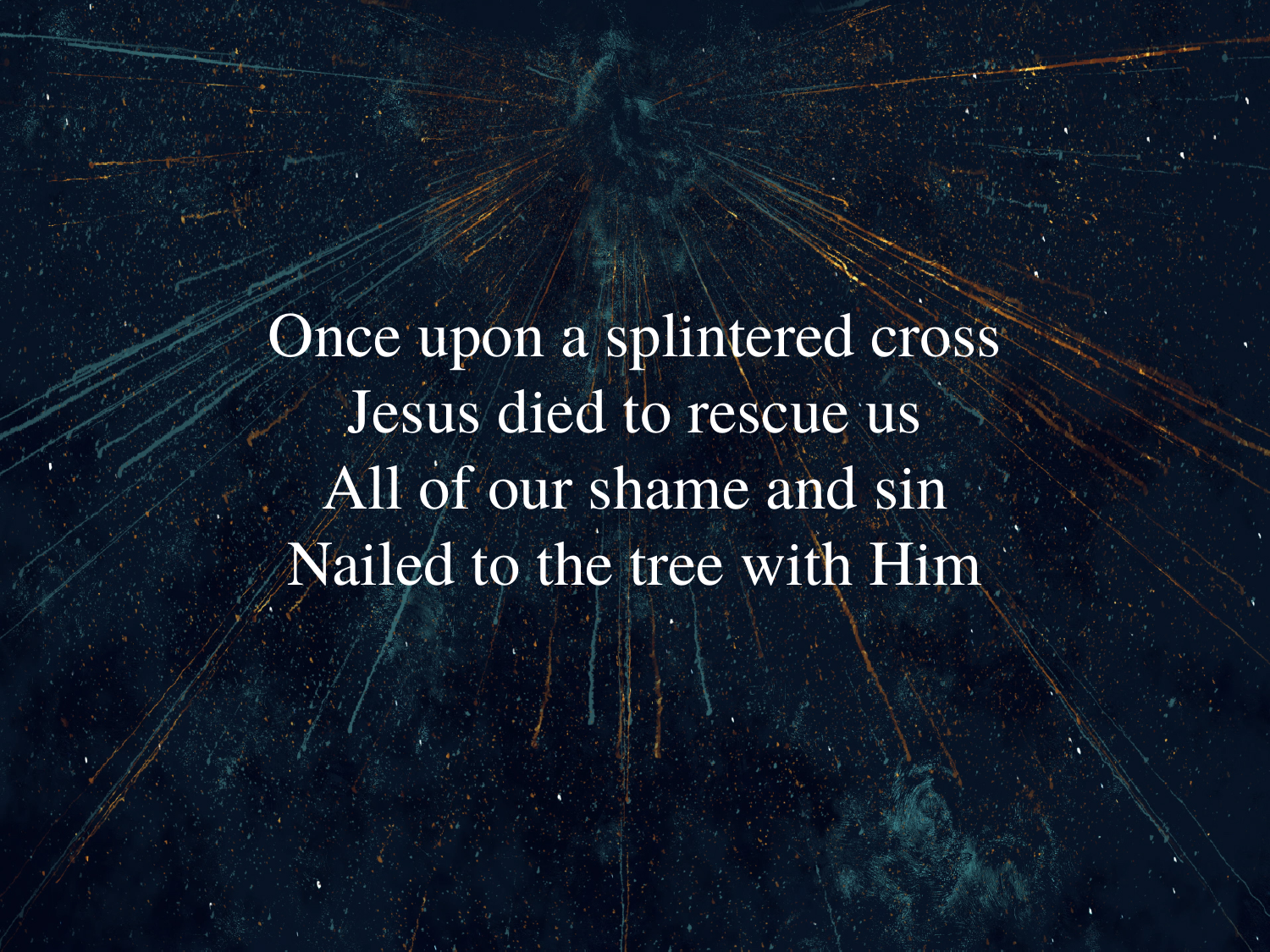

# Once upon a splintered cross Jesus died to rescue us All of our shame and sin Nailed to the tree with Him